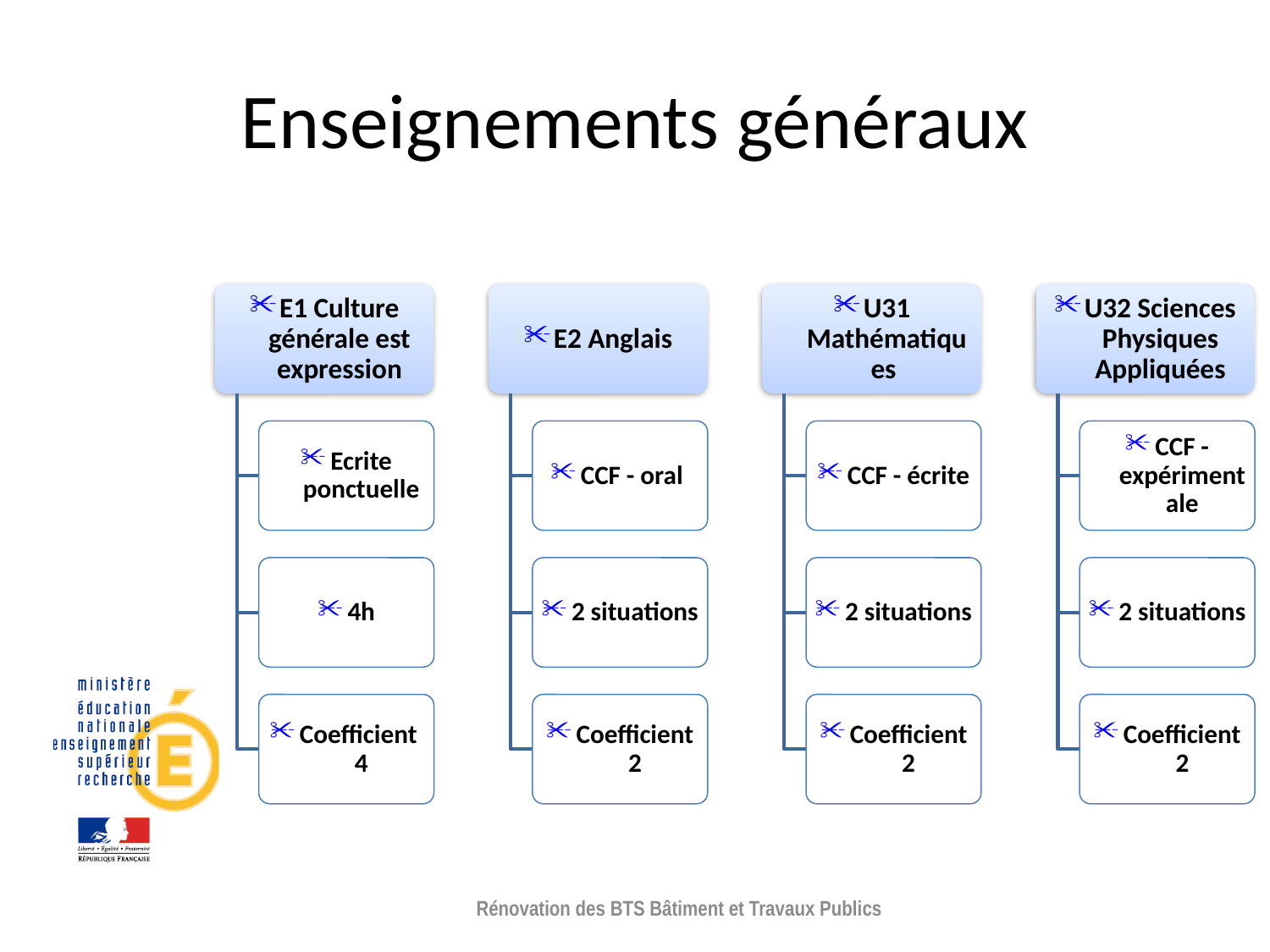

# Enseignements généraux
E1 Culture générale est expression
Ecrite ponctuelle
4h
Coefficient  4
E2 Anglais
CCF - oral
2 situations
Coefficient 2
U31 Mathématiques
CCF - écrite
2 situations
Coefficient 2
U32 Sciences Physiques Appliquées
CCF - expérimentale
2 situations
Coefficient 2
Rénovation des BTS Bâtiment et Travaux Publics